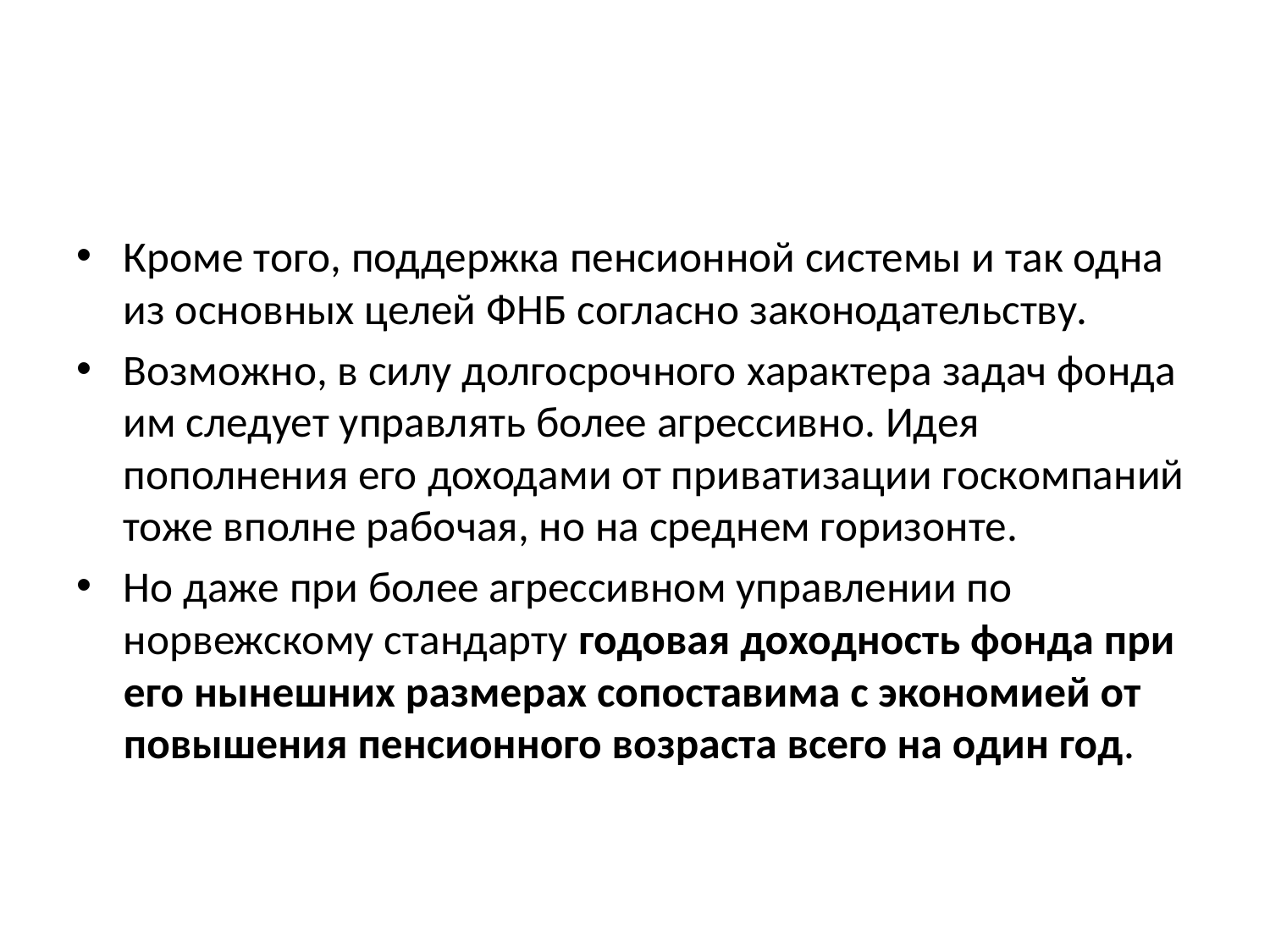

#
Кроме того, поддержка пенсионной системы и так одна из основных целей ФНБ согласно законодательству.
Возможно, в силу долгосрочного характера задач фонда им следует управлять более агрессивно. Идея пополнения его доходами от приватизации госкомпаний тоже вполне рабочая, но на среднем горизонте.
Но даже при более агрессивном управлении по норвежскому стандарту годовая доходность фонда при его нынешних размерах сопоставима с экономией от повышения пенсионного возраста всего на один год.